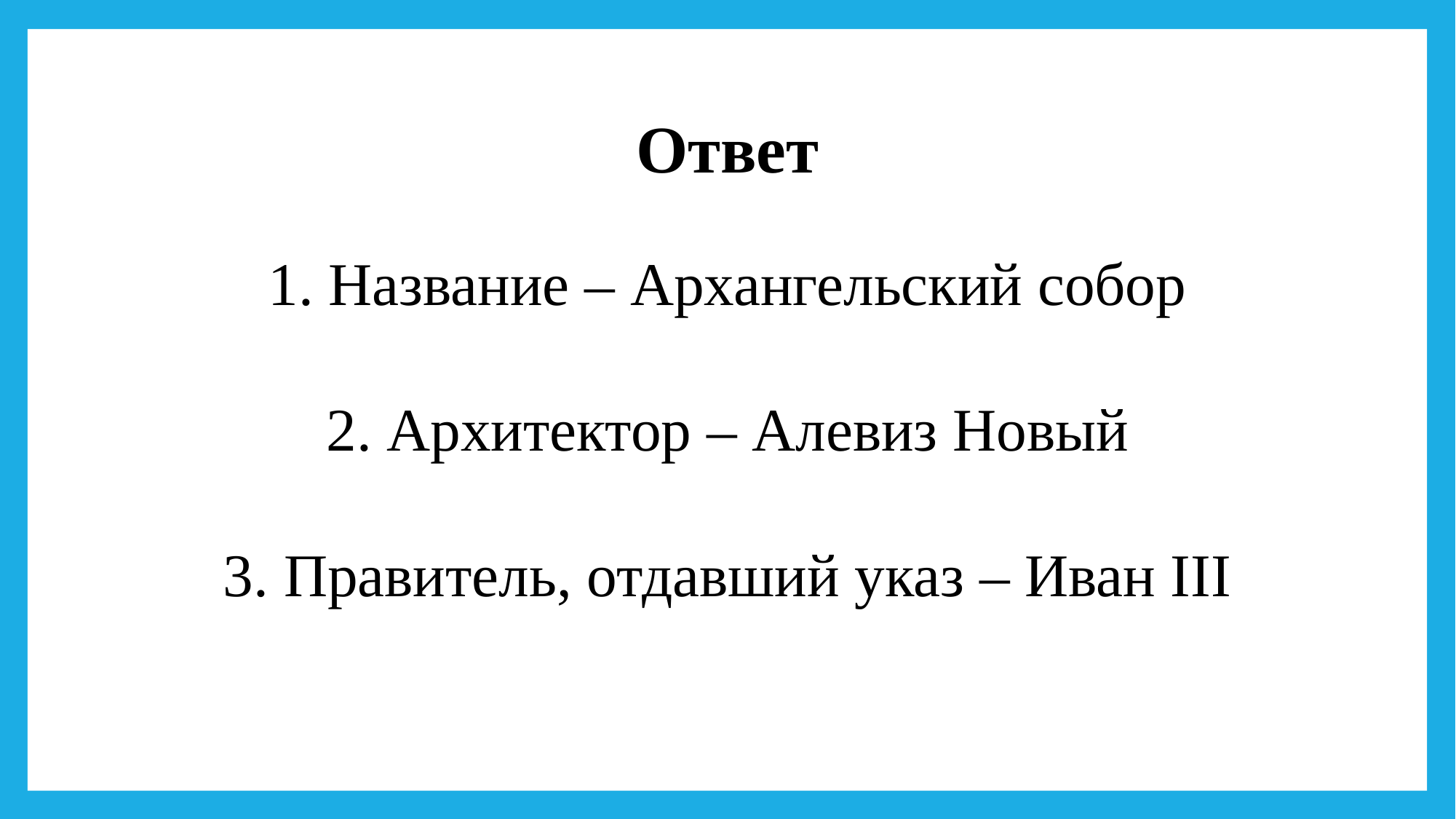

Ответ
1. Название – Архангельский собор

2. Архитектор – Алевиз Новый

3. Правитель, отдавший указ – Иван III